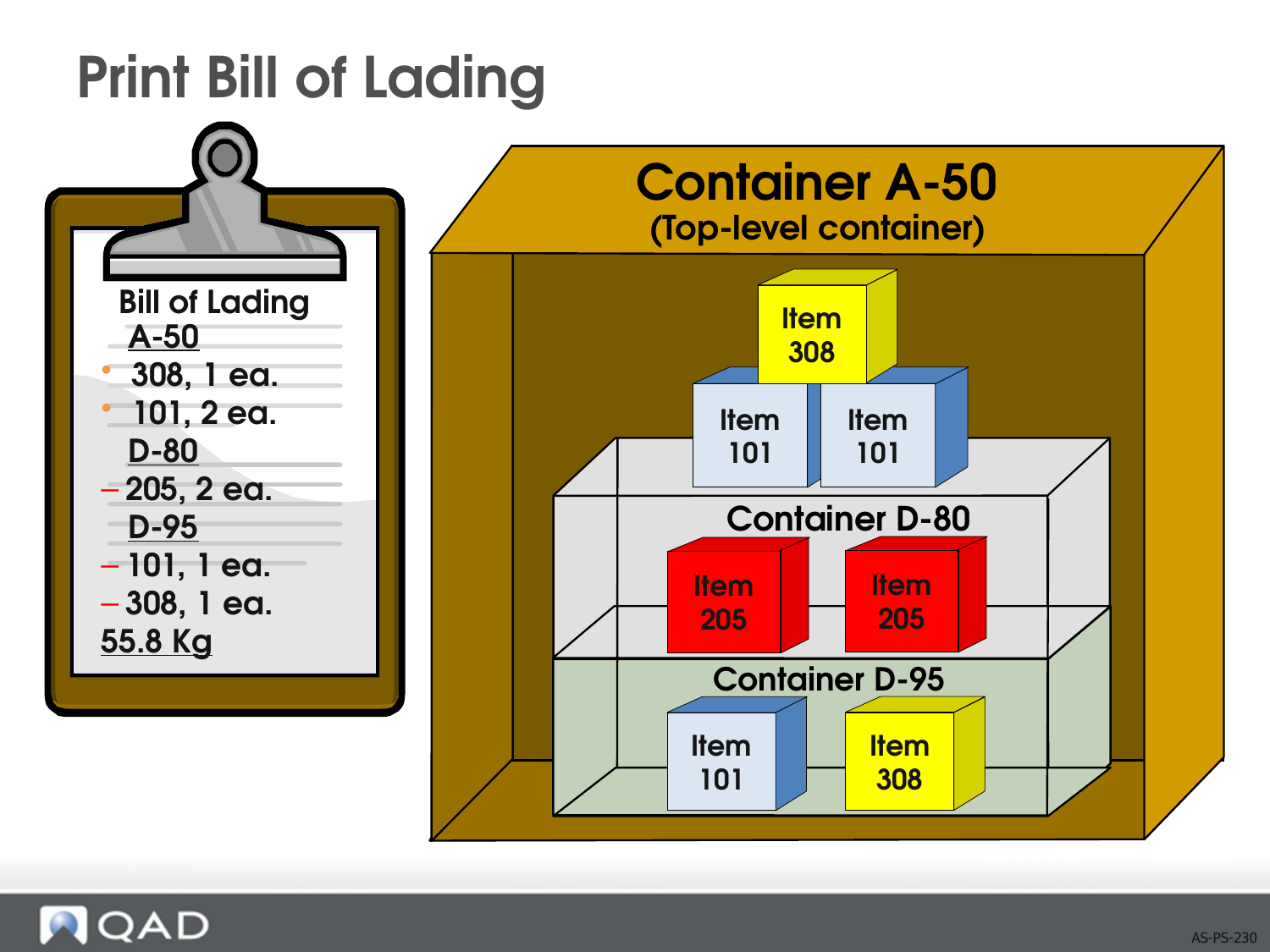

# Print Bill of Lading

  Bill of Lading
   A-50
308, 1 ea.
101, 2 ea.
   D-80
205, 2 ea.
   D-95
101, 1 ea.
308, 1 ea.
55.8 Kg

Container A-50
(Top-level container)

Item
308

Item
101

Item
101

Container D-80

Item
205

Item
205

Container D-95

Item
308

Item
101

AS-PS-230